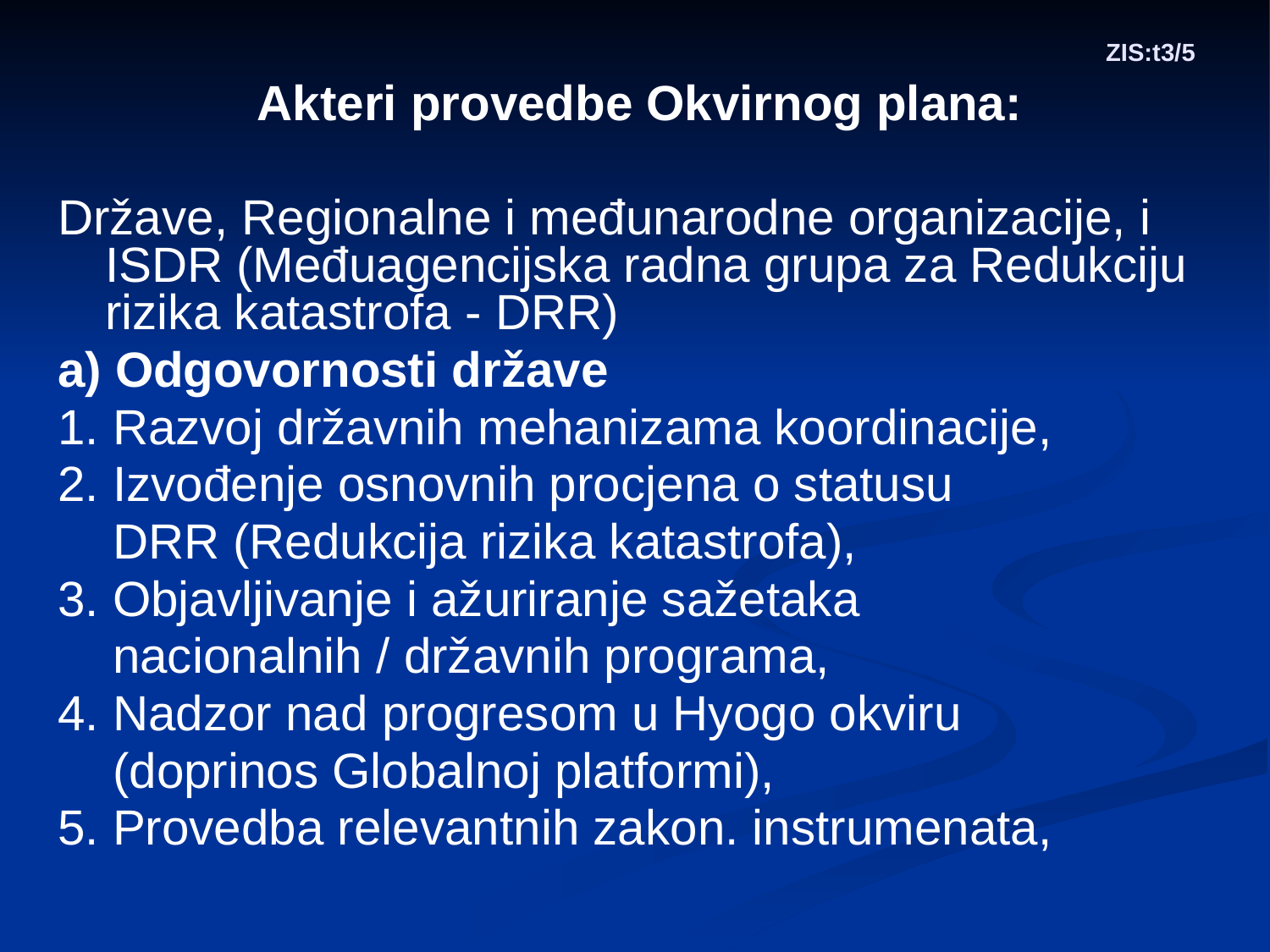

# ZIS:t3/5
Akteri provedbe Okvirnog plana:

Države, Regionalne i međunarodne organizacije, i ISDR (Međuagencijska radna grupa za Redukciju rizika katastrofa - DRR)
a) Odgovornosti države
1. Razvoj državnih mehanizama koordinacije,
2. Izvođenje osnovnih procjena o statusu
    DRR (Redukcija rizika katastrofa),
3. Objavljivanje i ažuriranje sažetaka
    nacionalnih / državnih programa,
4. Nadzor nad progresom u Hyogo okviru
    (doprinos Globalnoj platformi),
5. Provedba relevantnih zakon. instrumenata,